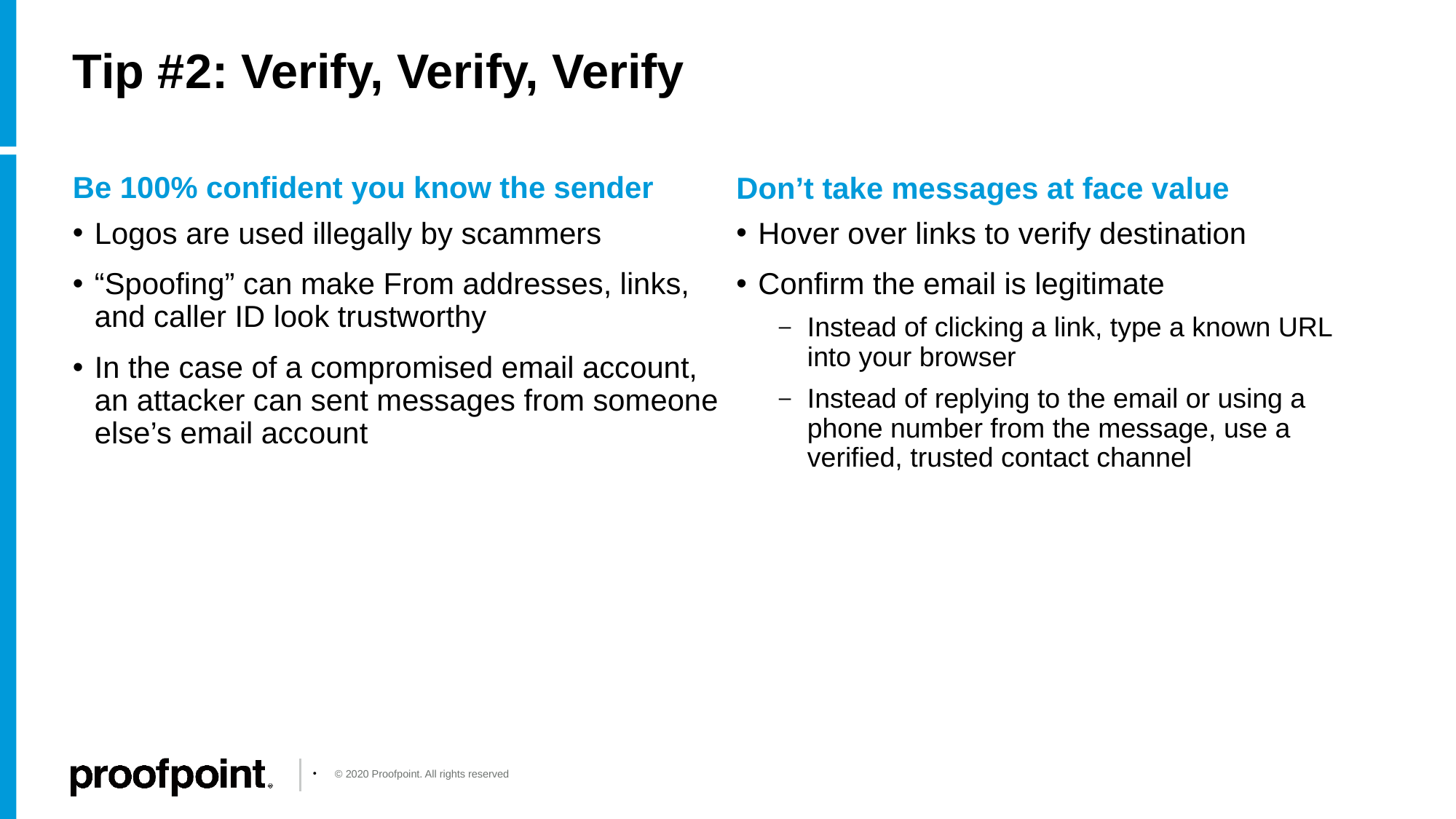

# Tip #2: Verify, Verify, Verify
Don’t take messages at face value
Be 100% confident you know the sender
Logos are used illegally by scammers
“Spoofing” can make From addresses, links, and caller ID look trustworthy
In the case of a compromised email account, an attacker can sent messages from someone else’s email account

Hover over links to verify destination
Confirm the email is legitimate
Instead of clicking a link, type a known URL into your browser
Instead of replying to the email or using a phone number from the message, use a verified, trusted contact channel
© 2020 Proofpoint. All rights reserved